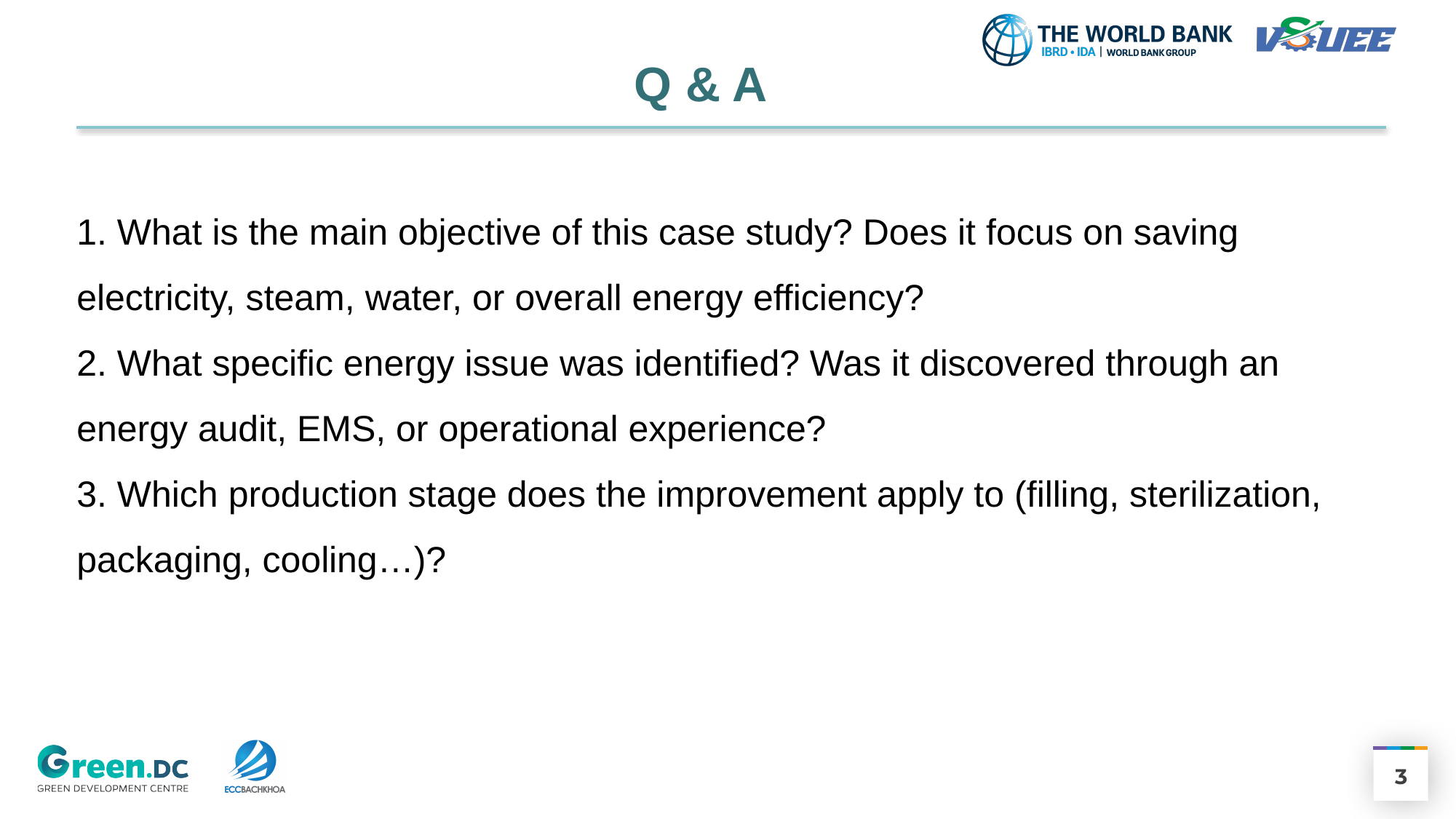

Q & A
1. What is the main objective of this case study? Does it focus on saving electricity, steam, water, or overall energy efficiency?
2. What specific energy issue was identified? Was it discovered through an energy audit, EMS, or operational experience?
3. Which production stage does the improvement apply to (filling, sterilization, packaging, cooling…)?